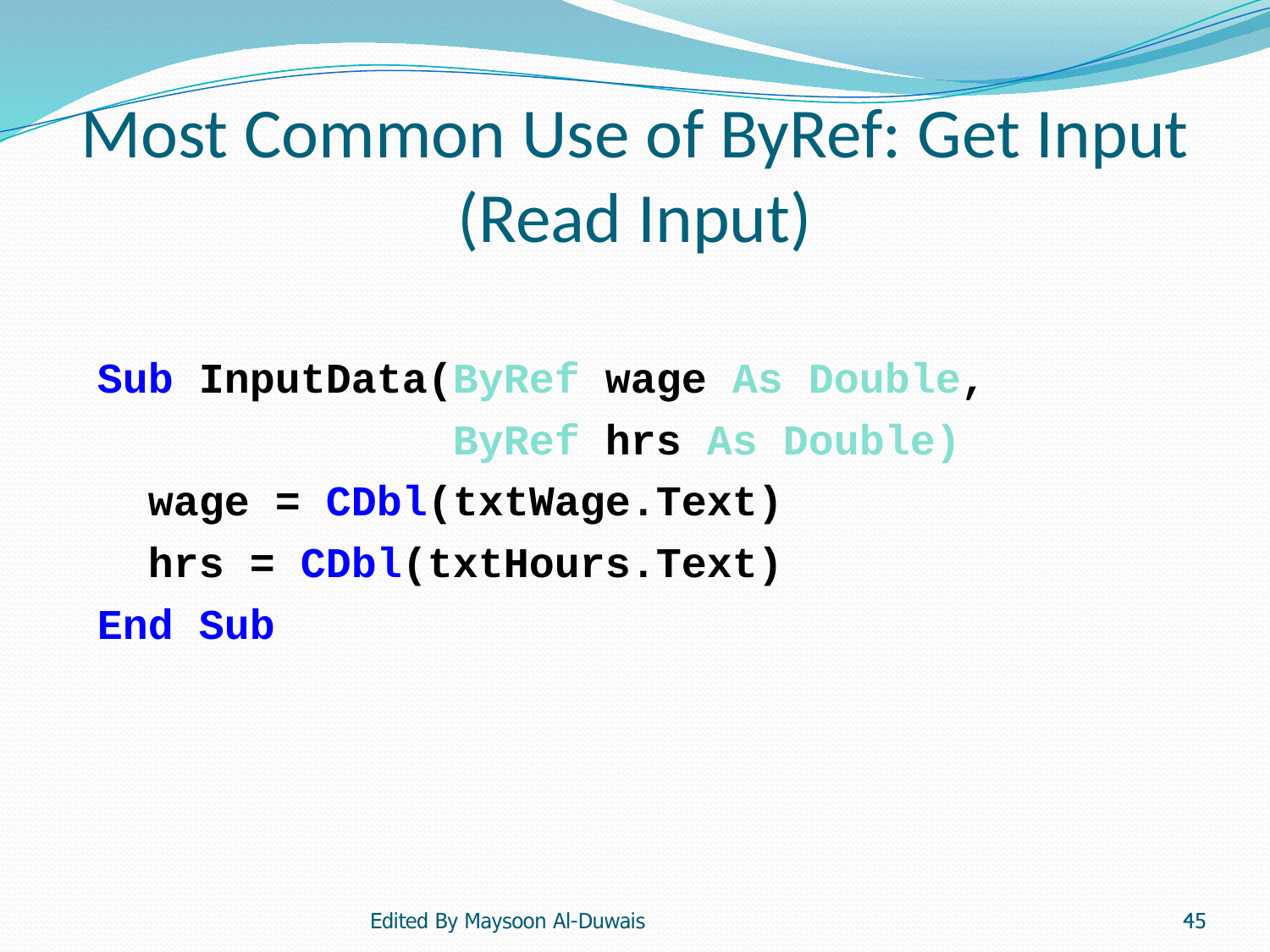

# Most Common Use of ByRef: Get Input (Read Input)

Sub InputData(ByRef wage As Double,
              ByRef hrs As Double)
  wage = CDbl(txtWage.Text)
  hrs = CDbl(txtHours.Text)
End Sub
Edited By Maysoon Al-Duwais
45